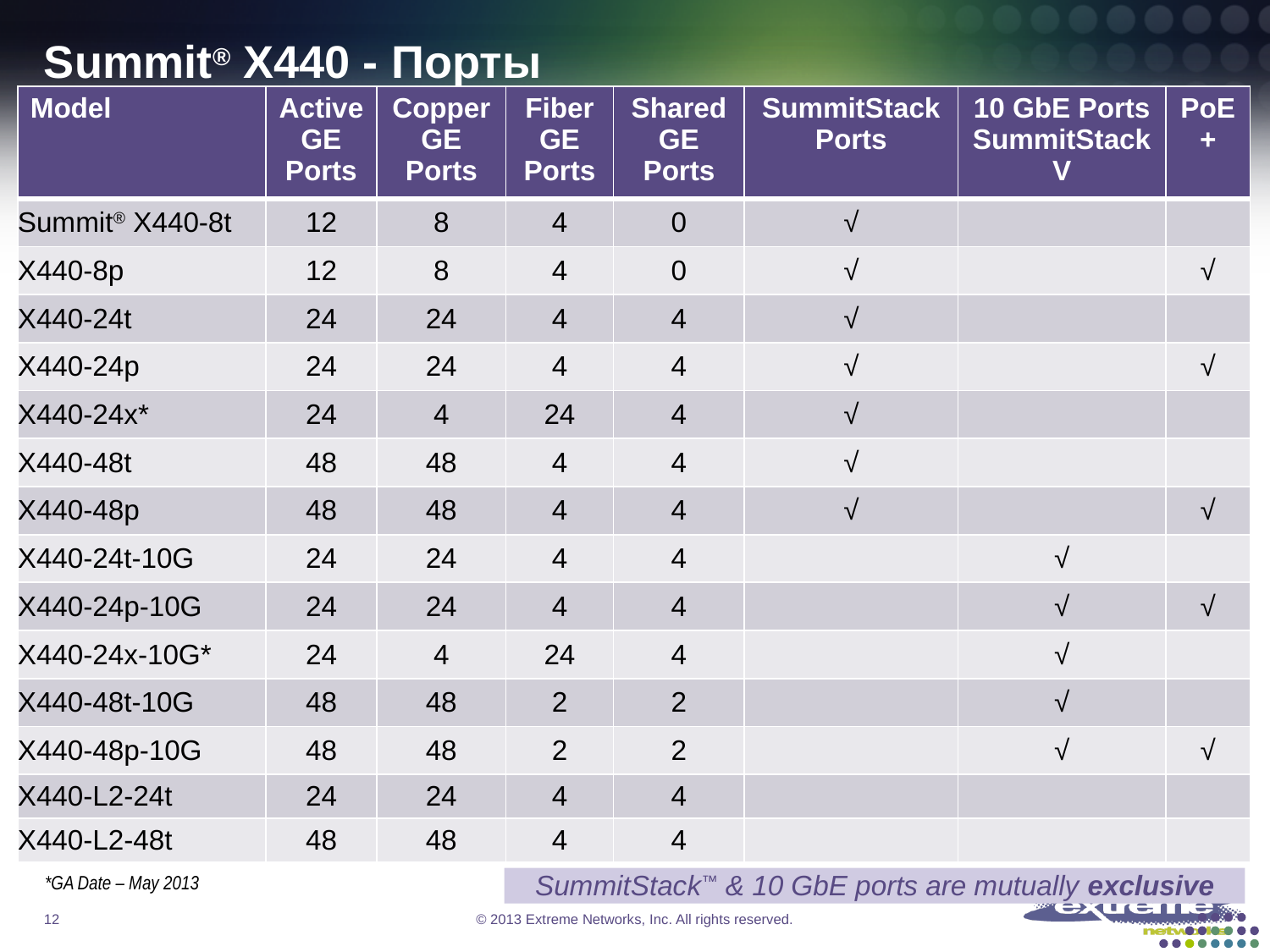

# Summit® X440 - Порты
| Model | Active GE Ports | Copper GE Ports | Fiber GE Ports | Shared GE Ports | SummitStack Ports | 10 GbE Ports SummitStack V | PoE+ |
| --- | --- | --- | --- | --- | --- | --- | --- |
| Summit® X440-8t | 12 | 8 | 4 | 0 | √ |  |  |
| X440-8p | 12 | 8 | 4 | 0 | √ |  | √ |
| X440-24t | 24 | 24 | 4 | 4 | √ |  |  |
| X440-24p | 24 | 24 | 4 | 4 | √ |  | √ |
| X440-24x\* | 24 | 4 | 24 | 4 | √ |  |  |
| X440-48t | 48 | 48 | 4 | 4 | √ |  |  |
| X440-48p | 48 | 48 | 4 | 4 | √ |  | √ |
| X440-24t-10G | 24 | 24 | 4 | 4 |  | √ |  |
| X440-24p-10G | 24 | 24 | 4 | 4 |  | √ | √ |
| X440-24x-10G\* | 24 | 4 | 24 | 4 |  | √ |  |
| X440-48t-10G | 48 | 48 | 2 | 2 |  | √ |  |
| X440-48p-10G | 48 | 48 | 2 | 2 |  | √ | √ |
| X440-L2-24t | 24 | 24 | 4 | 4 |  |  |  |
| X440-L2-48t | 48 | 48 | 4 | 4 |  |  |  |
*GA Date – May 2013
SummitStack™ & 10 GbE ports are mutually exclusive
12